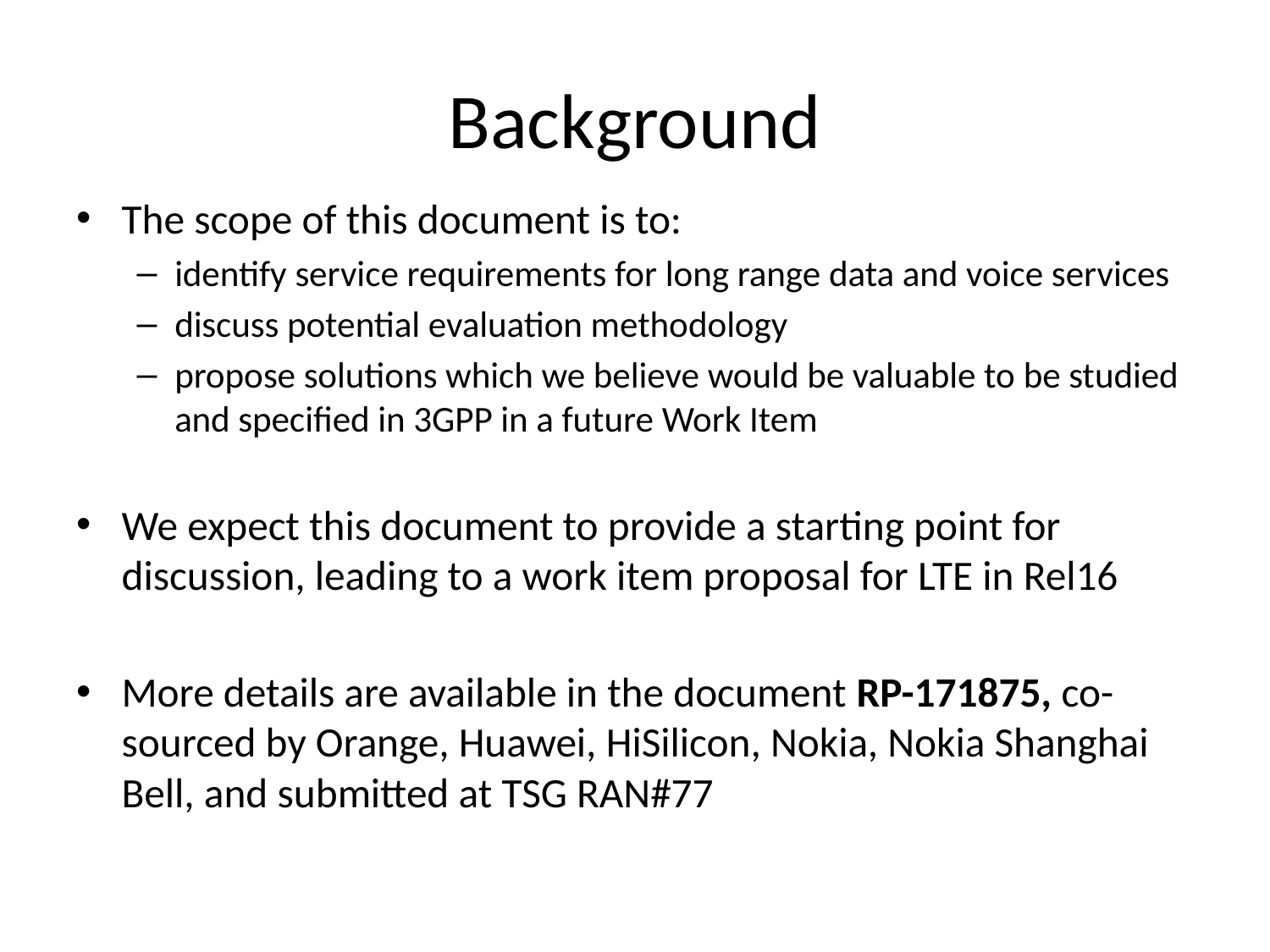

# Background
The scope of this document is to:
identify service requirements for long range data and voice services
discuss potential evaluation methodology
propose solutions which we believe would be valuable to be studied and specified in 3GPP in a future Work Item

We expect this document to provide a starting point for discussion, leading to a work item proposal for LTE in Rel16

More details are available in the document RP-171875, co-sourced by Orange, Huawei, HiSilicon, Nokia, Nokia Shanghai Bell, and submitted at TSG RAN#77